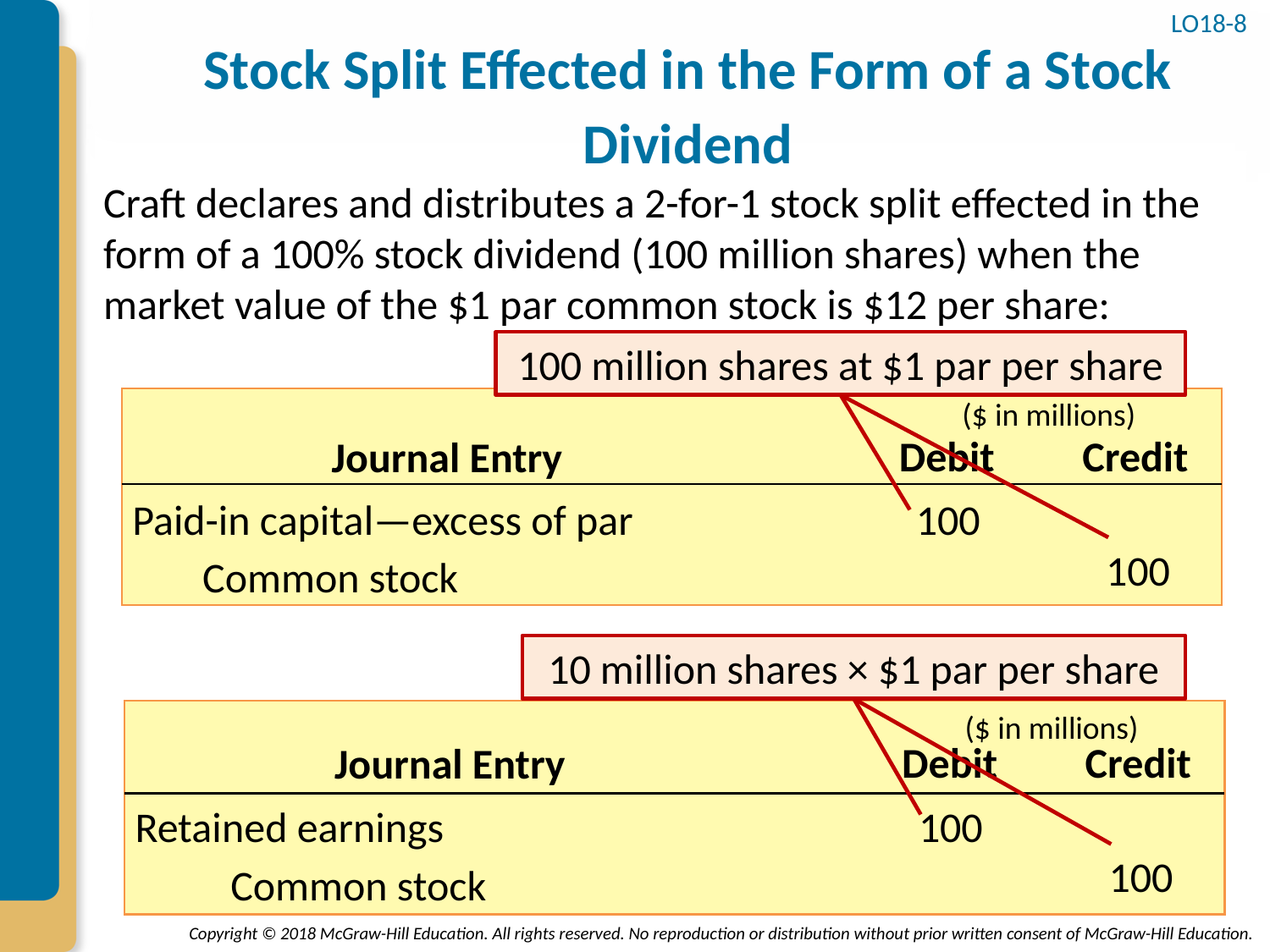

# Stock Split Effected in the Form of a Stock Dividend
LO18-8
Craft declares and distributes a 2-for-1 stock split effected in the form of a 100% stock dividend (100 million shares) when the market value of the $1 par common stock is $12 per share:

100 million shares at $1 par per share

($ in millions)
Debit
Credit
Journal Entry
Paid-in capital—excess of par
100
100
	Common stock
10 million shares × $1 par per share

($ in millions)
Debit
Credit
Journal Entry
Retained earnings
100
100
	Common stock